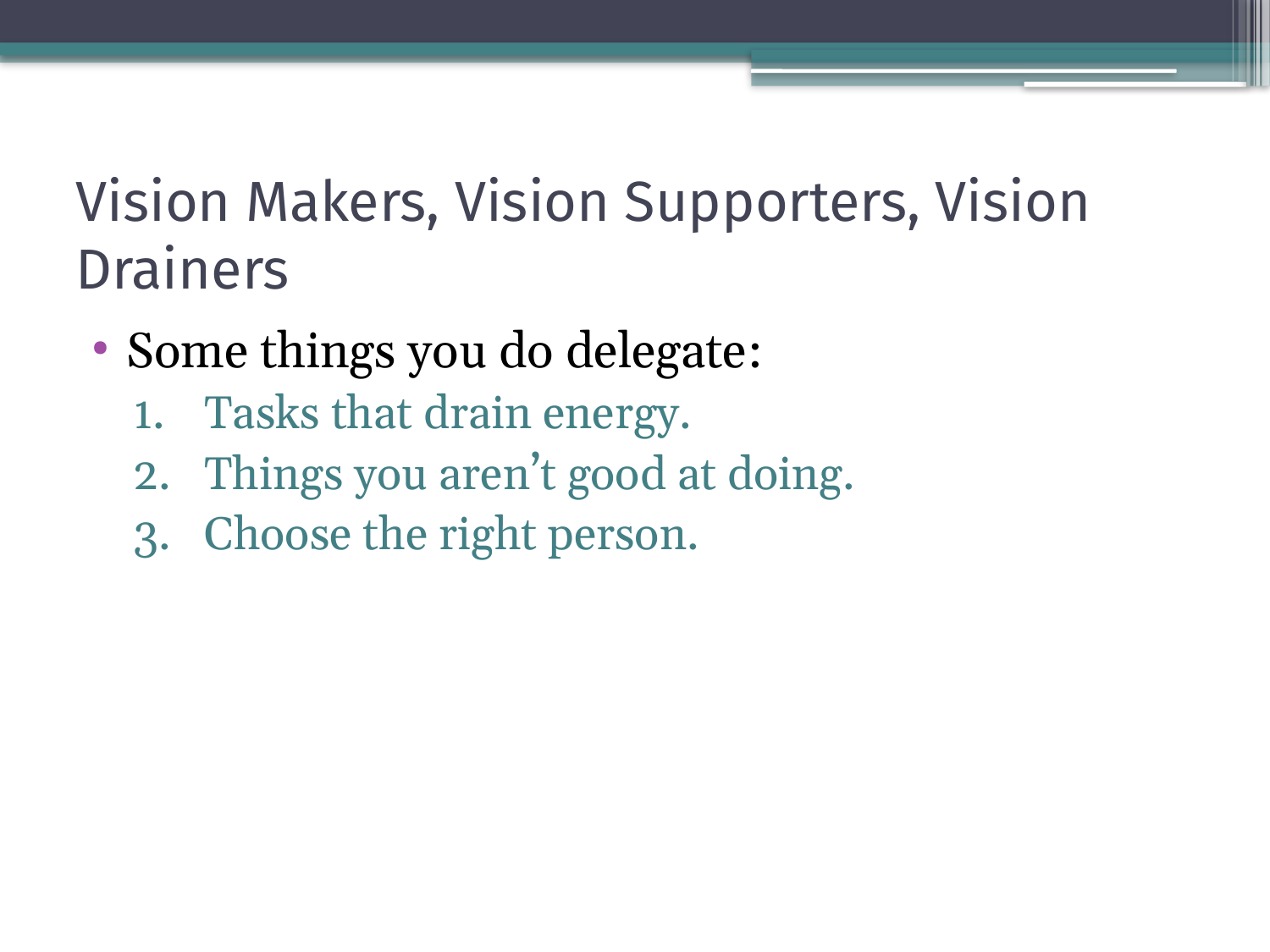

# Vision Makers, Vision Supporters, Vision Drainers
Some things you do delegate:
Tasks that drain energy.
Things you aren’t good at doing.
Choose the right person.